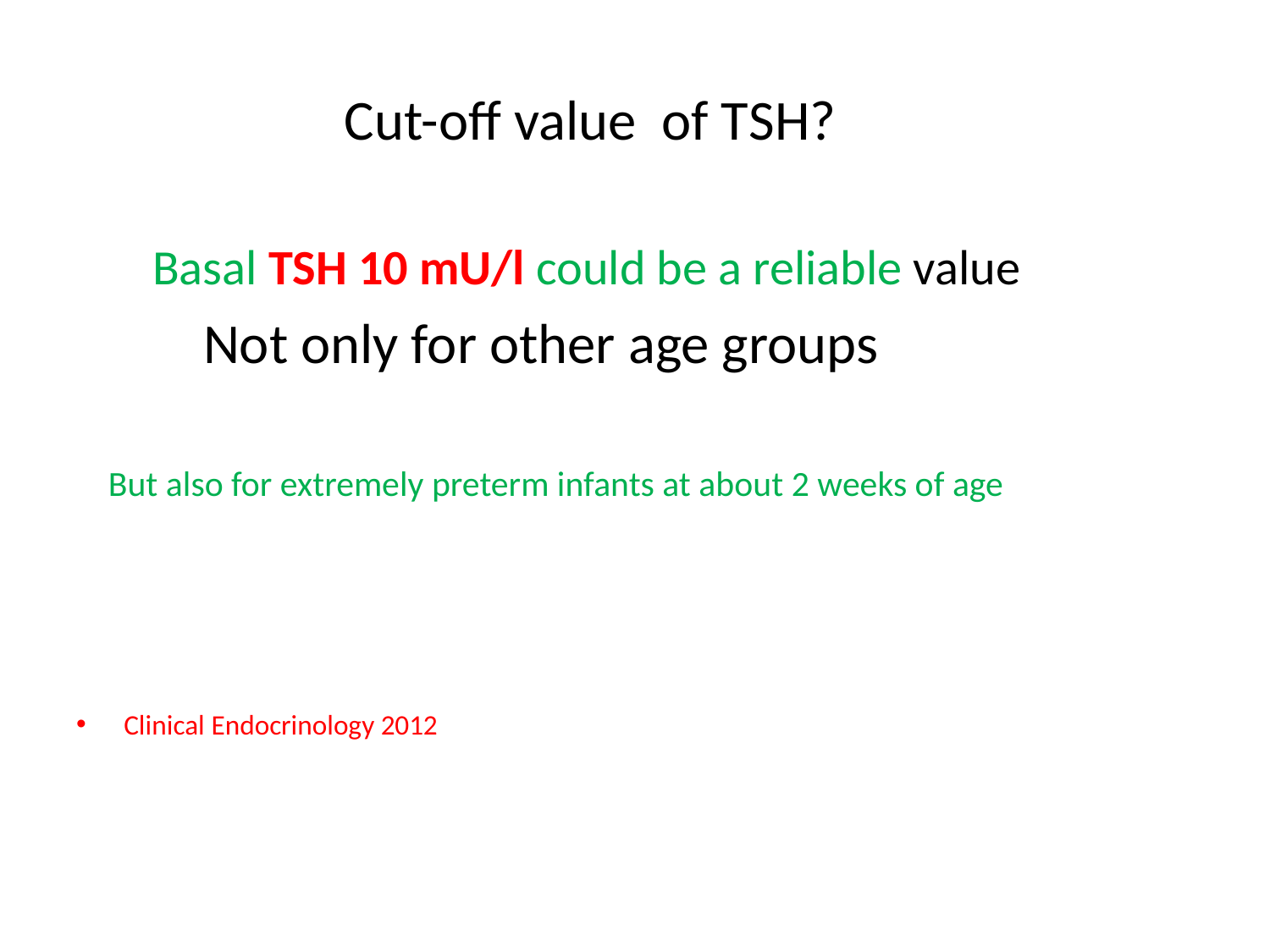

# Cut-off value  of TSH?
      Basal TSH 10 mU/l could be a reliable value
          Not only for other age groups

    But also for extremely preterm infants at about 2 weeks of age

Clinical Endocrinology 2012